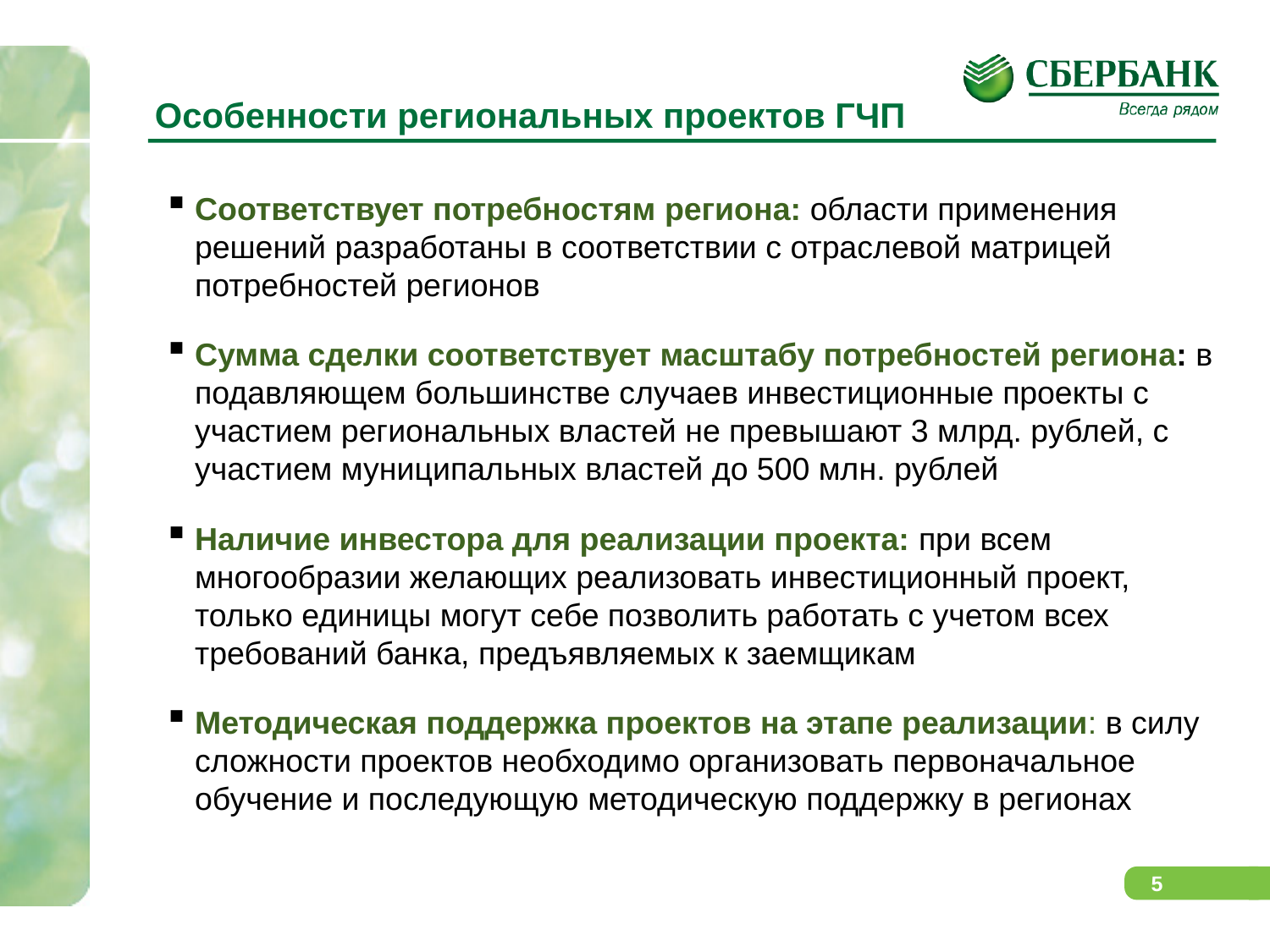

# Особенности региональных проектов ГЧП
Соответствует потребностям региона: области применения решений разработаны в соответствии с отраслевой матрицей потребностей регионов
Сумма сделки соответствует масштабу потребностей региона: в подавляющем большинстве случаев инвестиционные проекты с участием региональных властей не превышают 3 млрд. рублей, с участием муниципальных властей до 500 млн. рублей
Наличие инвестора для реализации проекта: при всем многообразии желающих реализовать инвестиционный проект, только единицы могут себе позволить работать с учетом всех требований банка, предъявляемых к заемщикам
Методическая поддержка проектов на этапе реализации: в силу сложности проектов необходимо организовать первоначальное обучение и последующую методическую поддержку в регионах